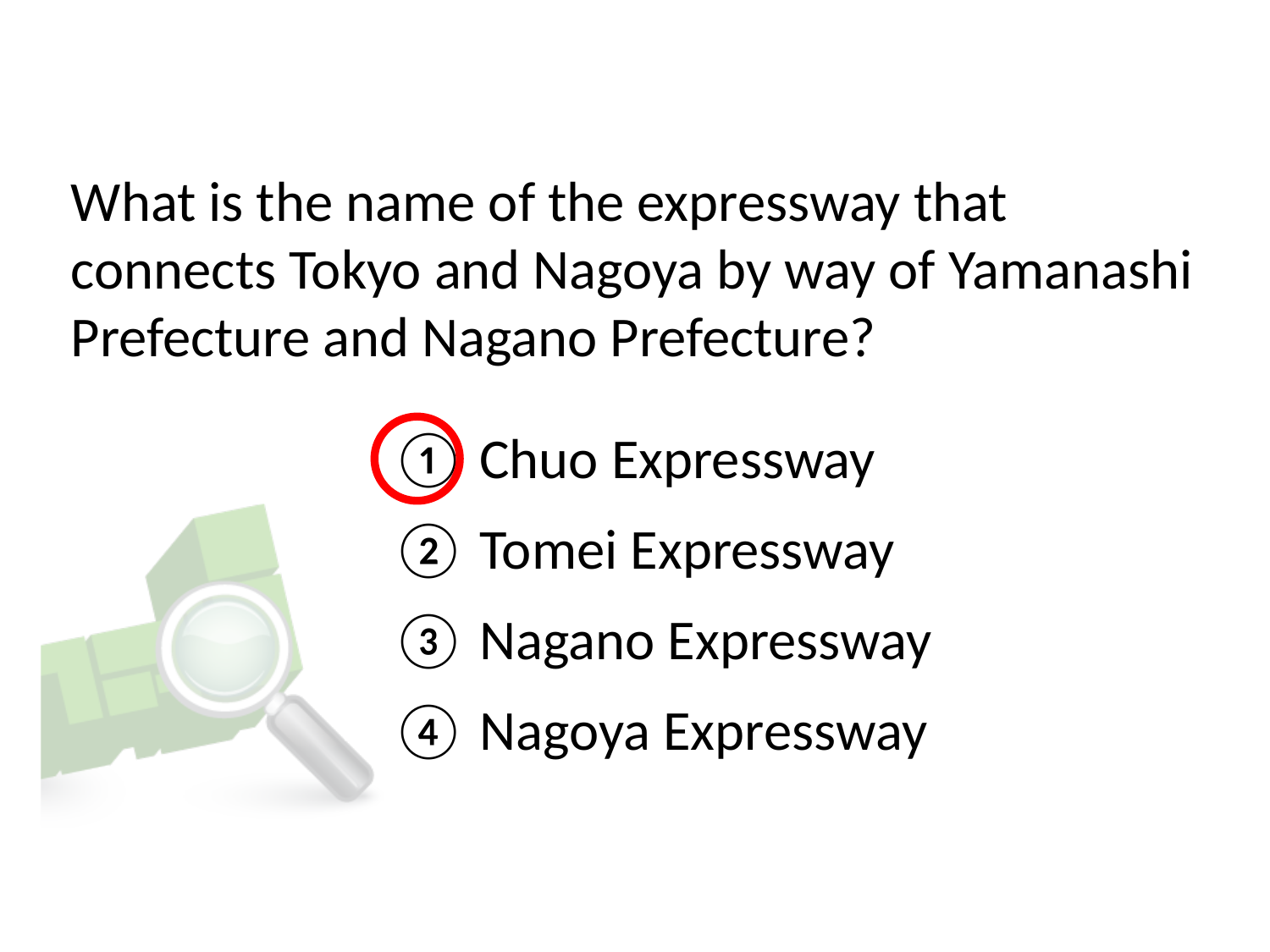

# What is the name of the expressway that connects Tokyo and Nagoya by way of Yamanashi Prefecture and Nagano Prefecture?
① Chuo Expressway
② Tomei Expressway
③ Nagano Expressway
④ Nagoya Expressway